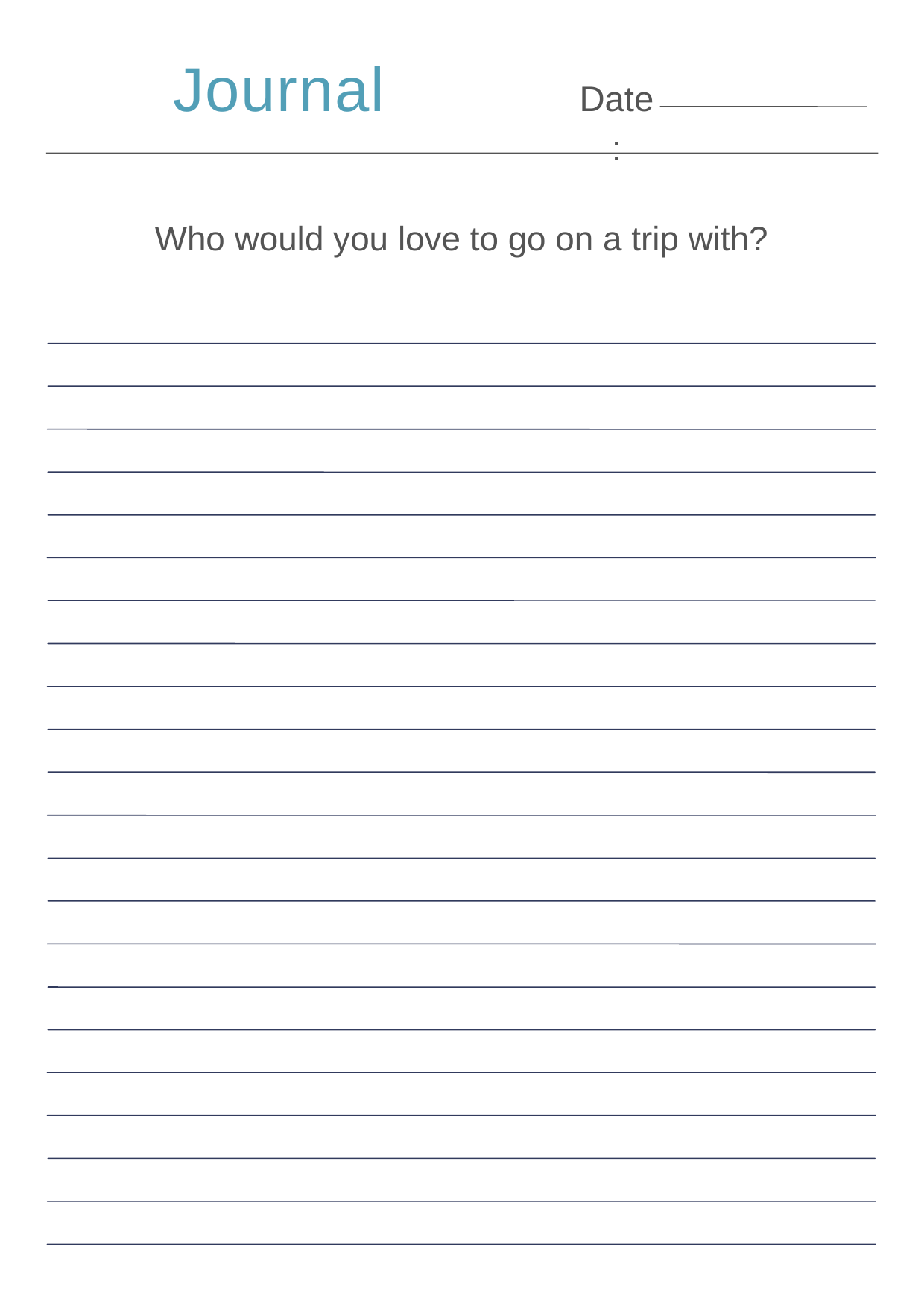

Journal
Date:

Who would you love to go on a trip with?